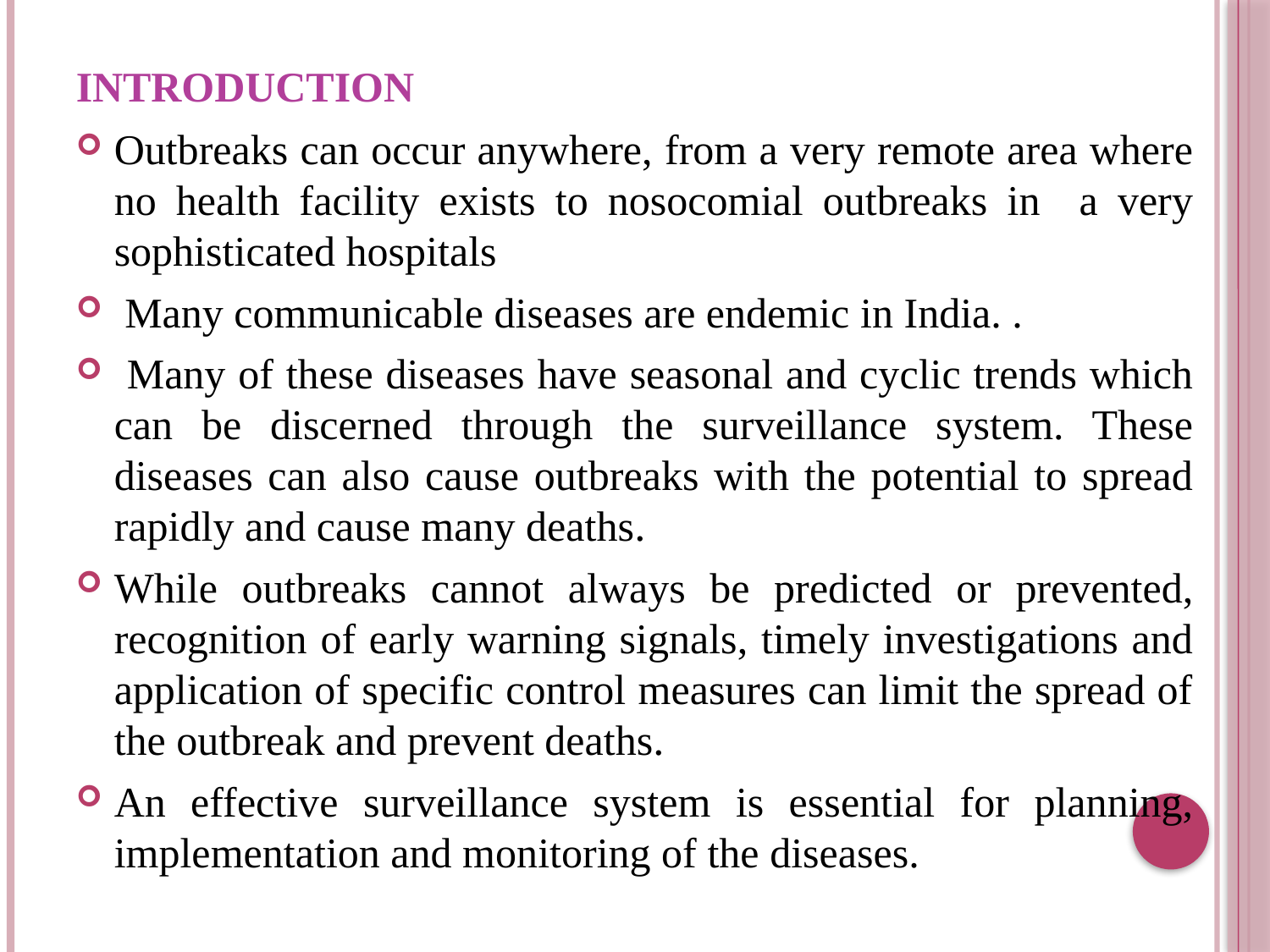

# introduction
Outbreaks can occur anywhere, from a very remote area where no health facility exists to nosocomial outbreaks in  a very sophisticated hospitals
 Many communicable diseases are endemic in India. .
 Many of these diseases have seasonal and cyclic trends which can be discerned through the surveillance system. These diseases can also cause outbreaks with the potential to spread rapidly and cause many deaths.
While outbreaks cannot always be predicted or prevented, recognition of early warning signals, timely investigations and application of specific control measures can limit the spread of the outbreak and prevent deaths.
An effective surveillance system is essential for planning, implementation and monitoring of the diseases.